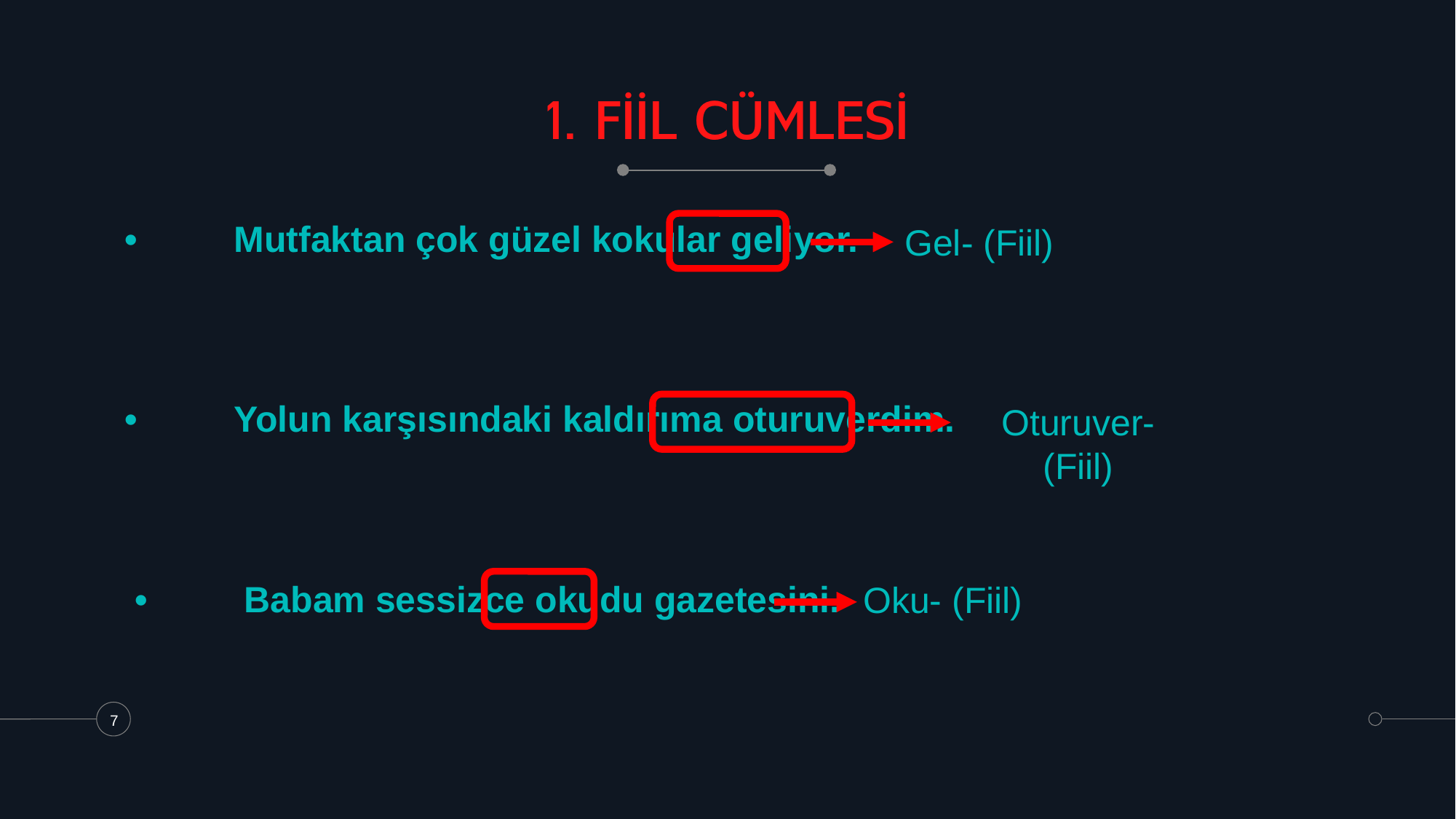

# 1. FİİL CÜMLESİ

Gel- (Fiil)
•	Mutfaktan çok güzel kokular geliyor.

Oturuver- (Fiil)
•	Yolun karşısındaki kaldırıma oturuverdim.
Oku- (Fiil)

•	Babam sessizce okudu gazetesini.
7